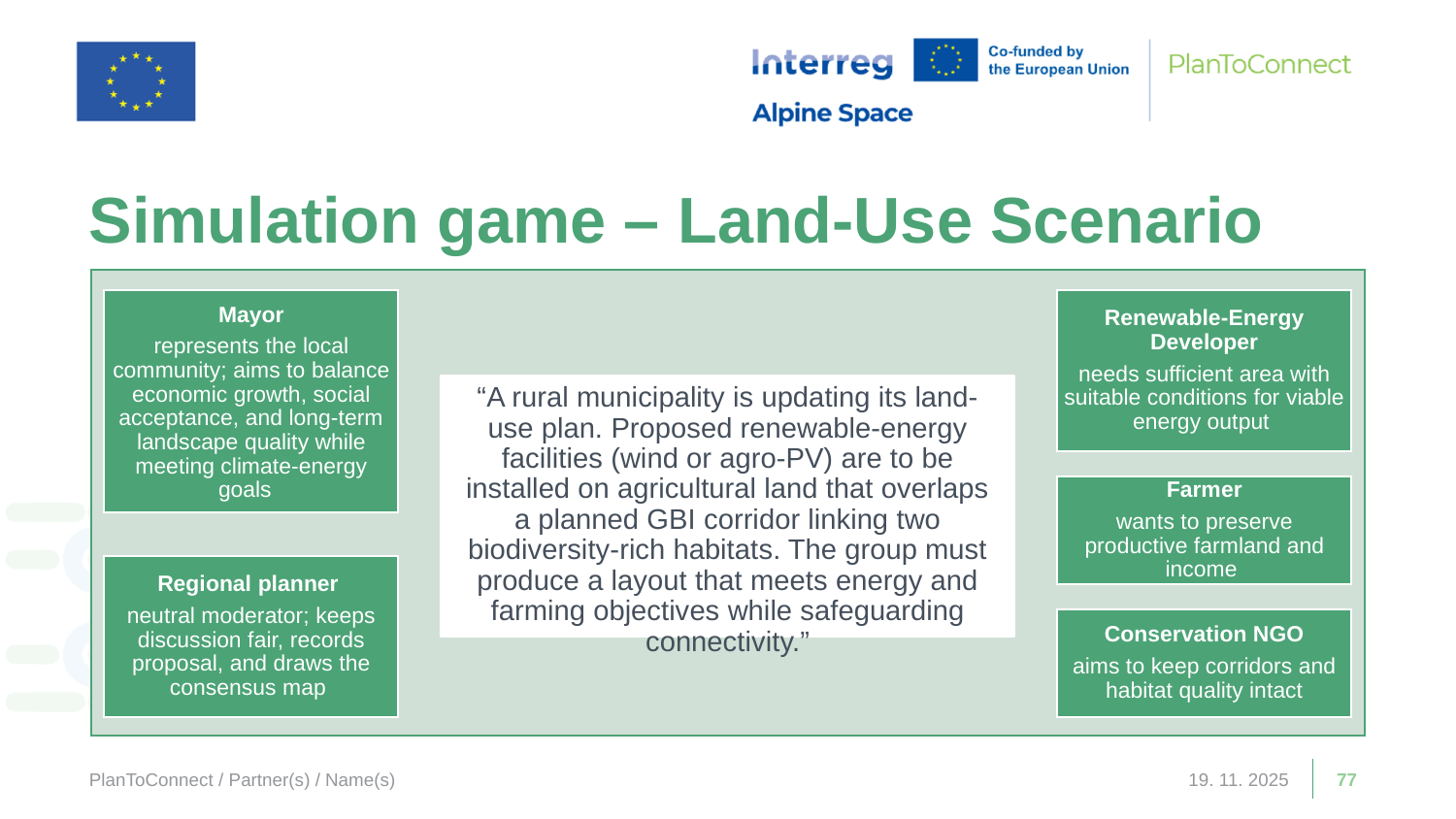

# Simulation game – Land-Use Scenario

Mayor
represents the local community; aims to balance economic growth, social acceptance, and long-term landscape quality while meeting climate-energy goals

Renewable-Energy Developer
needs sufficient area with suitable conditions for viable energy output
“A rural municipality is updating its land-use plan. Proposed renewable-energy facilities (wind or agro-PV) are to be installed on agricultural land that overlaps a planned GBI corridor linking two biodiversity-rich habitats. The group must produce a layout that meets energy and farming objectives while safeguarding connectivity.”

Farmer
wants to preserve productive farmland and income

Regional planner
neutral moderator; keeps discussion fair, records proposal, and draws the consensus map

Conservation NGO
aims to keep corridors and habitat quality intact
PlanToConnect / Partner(s) / Name(s)
19. 11. 2025
77